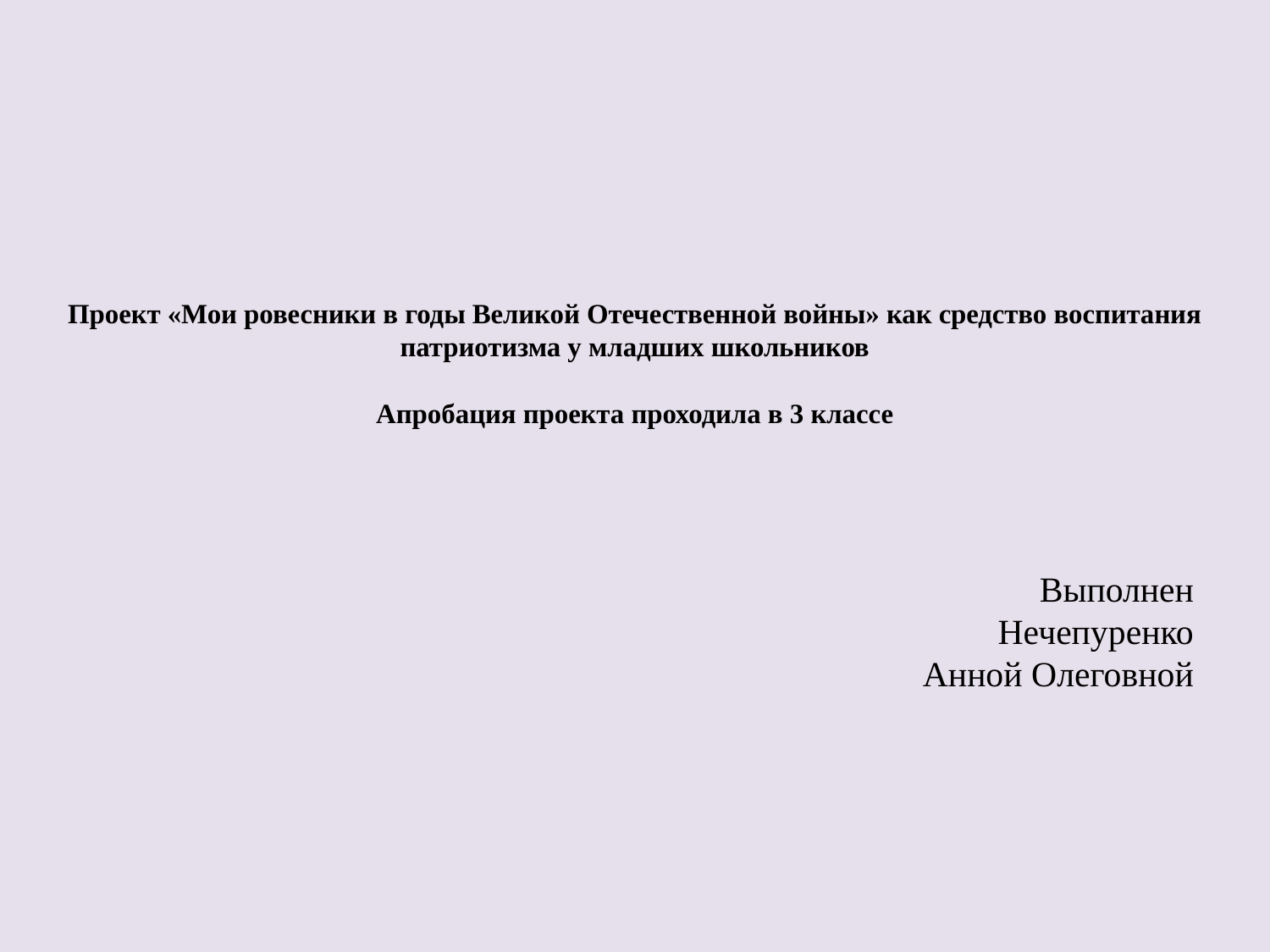

# Проект «Мои ровесники в годы Великой Отечественной войны» как средство воспитания патриотизма у младших школьников Апробация проекта проходила в 3 классе

Выполнен
Нечепуренко
Анной Олеговной